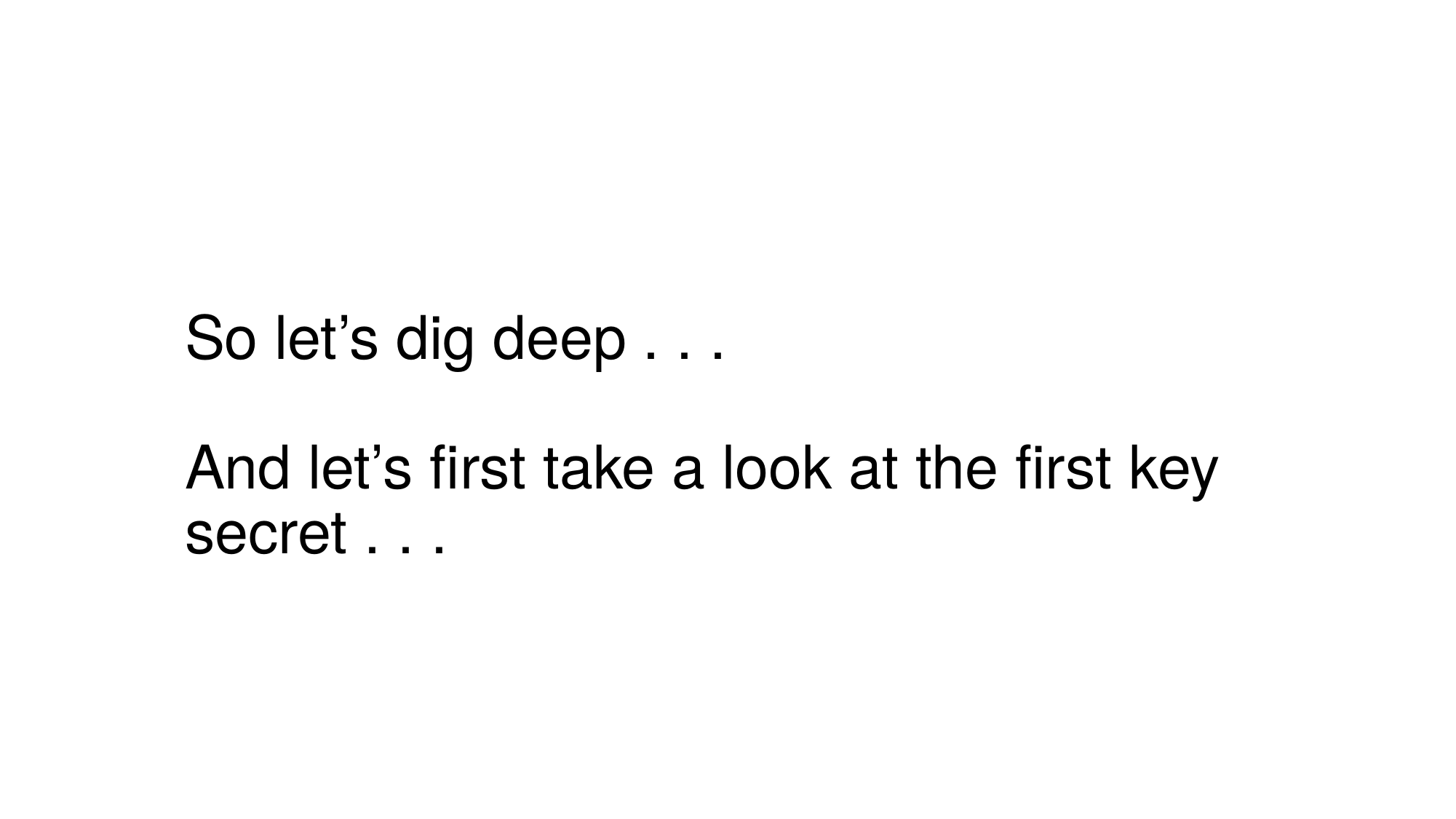

# So let’s dig deep . . . And let’s first take a look at the first key secret . . .